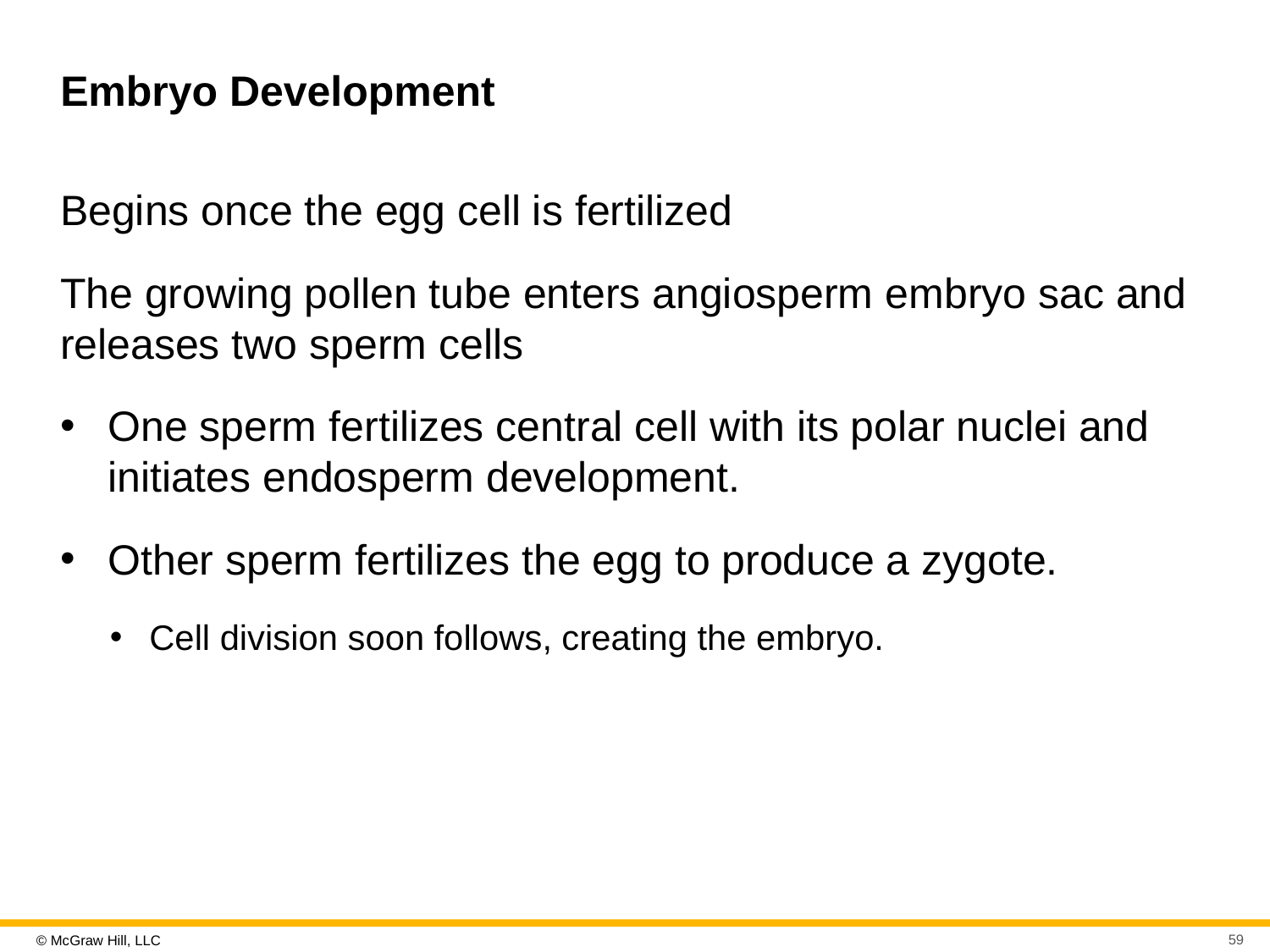

# Embryo Development
Begins once the egg cell is fertilized
The growing pollen tube enters angiosperm embryo sac and releases two sperm cells
One sperm fertilizes central cell with its polar nuclei and initiates endosperm development.
Other sperm fertilizes the egg to produce a zygote.
Cell division soon follows, creating the embryo.
59